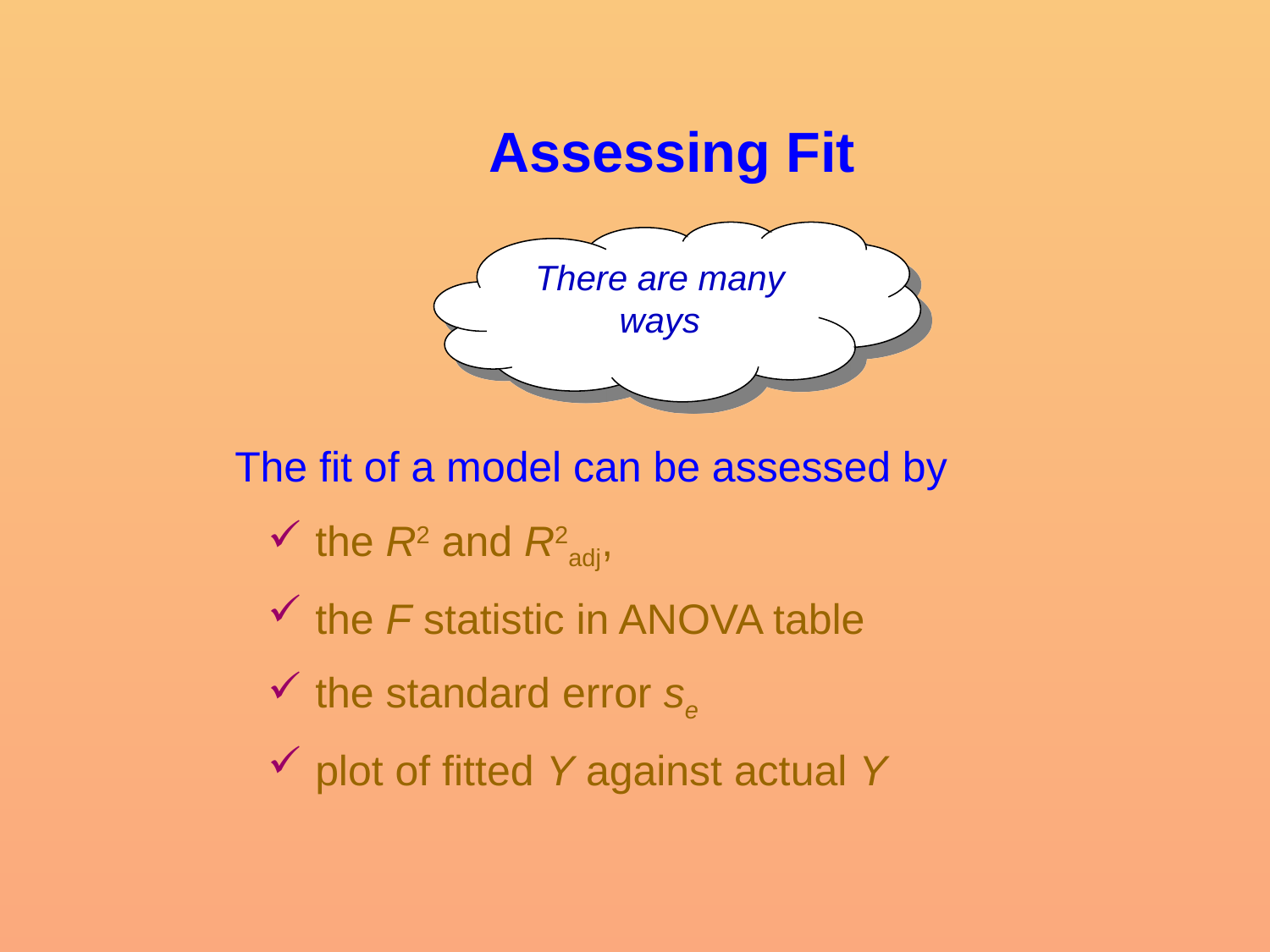

# Assessing Fit
There are many ways

The fit of a model can be assessed by
 the R2 and R2adj,
 the F statistic in ANOVA table
 the standard error se
 plot of fitted Y against actual Y